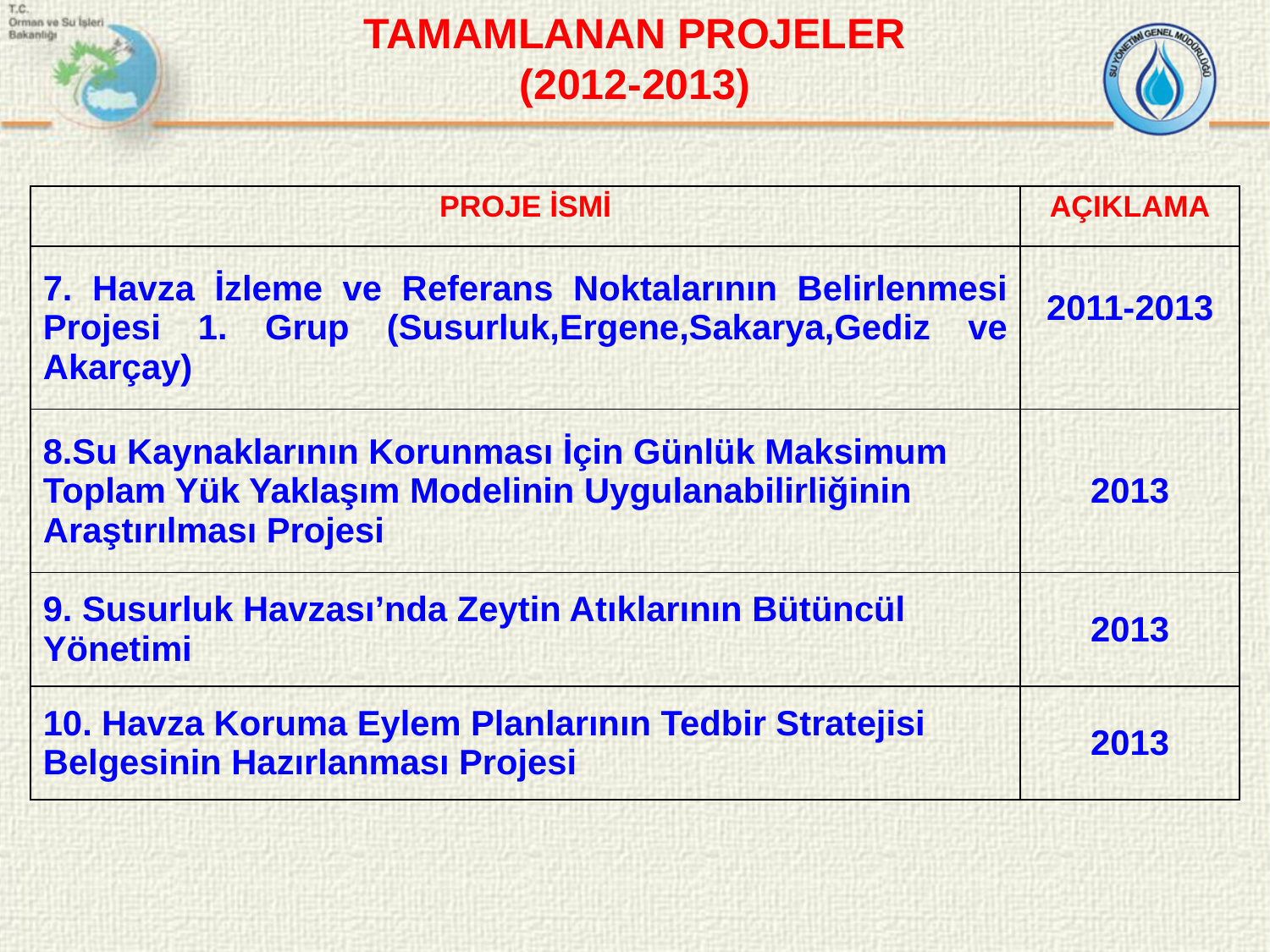

TAMAMLANAN PROJELER
(2012-2013)
| PROJE İSMİ | AÇIKLAMA |
| --- | --- |
| 7. Havza İzleme ve Referans Noktalarının Belirlenmesi Projesi 1. Grup (Susurluk,Ergene,Sakarya,Gediz ve Akarçay) | 2011-2013 |
| 8.Su Kaynaklarının Korunması İçin Günlük Maksimum Toplam Yük Yaklaşım Modelinin Uygulanabilirliğinin Araştırılması Projesi | 2013 |
| 9. Susurluk Havzası’nda Zeytin Atıklarının Bütüncül Yönetimi | 2013 |
| 10. Havza Koruma Eylem Planlarının Tedbir Stratejisi Belgesinin Hazırlanması Projesi | 2013 |